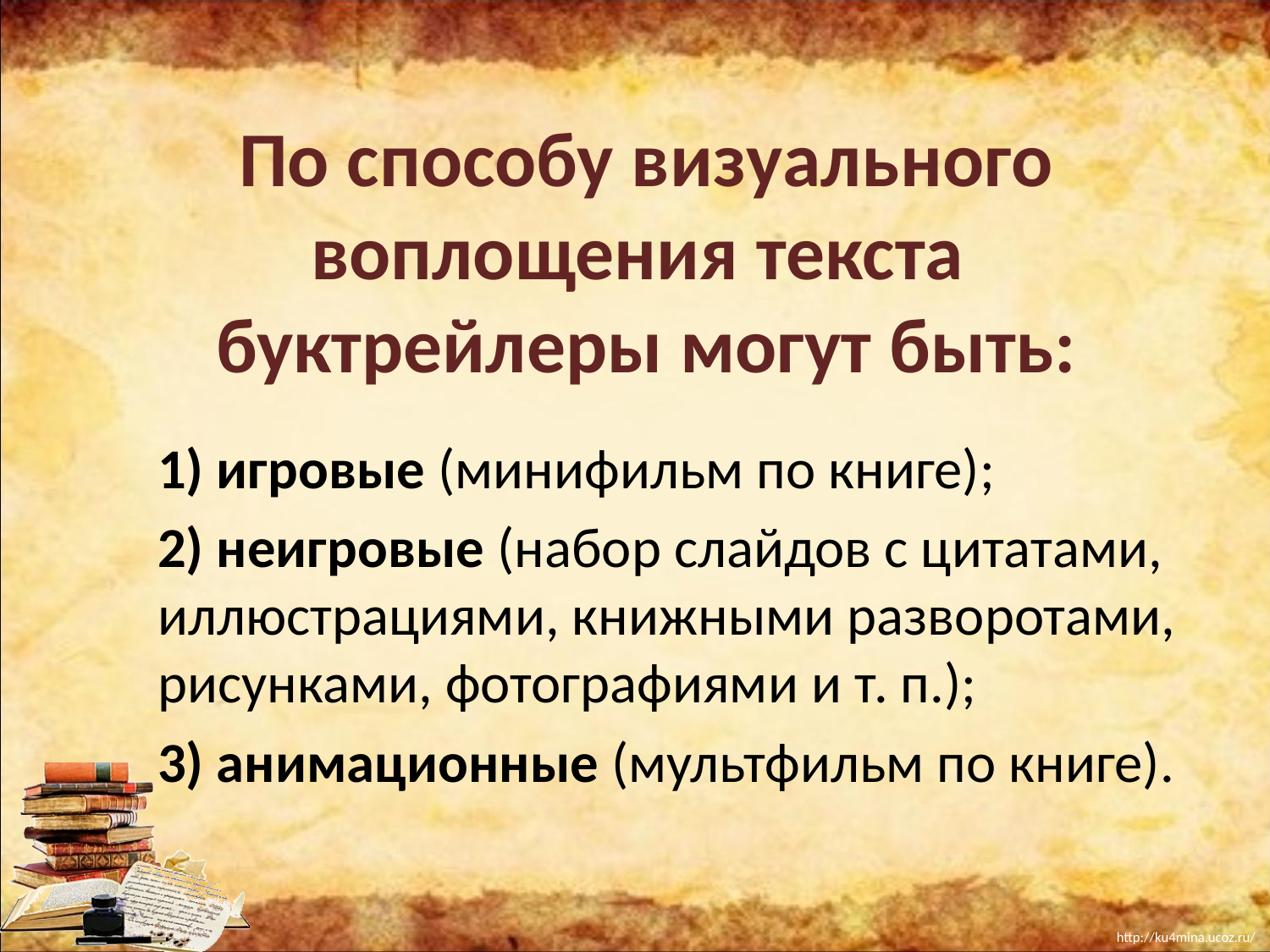

# По способу визуального воплощения текста буктрейлеры могут быть:
1) игровые (минифильм по книге);
2) неигровые (набор слайдов с цитатами, иллюстрациями, книжными разворотами, рисунками, фотографиями и т. п.);
3) анимационные (мультфильм по книге).